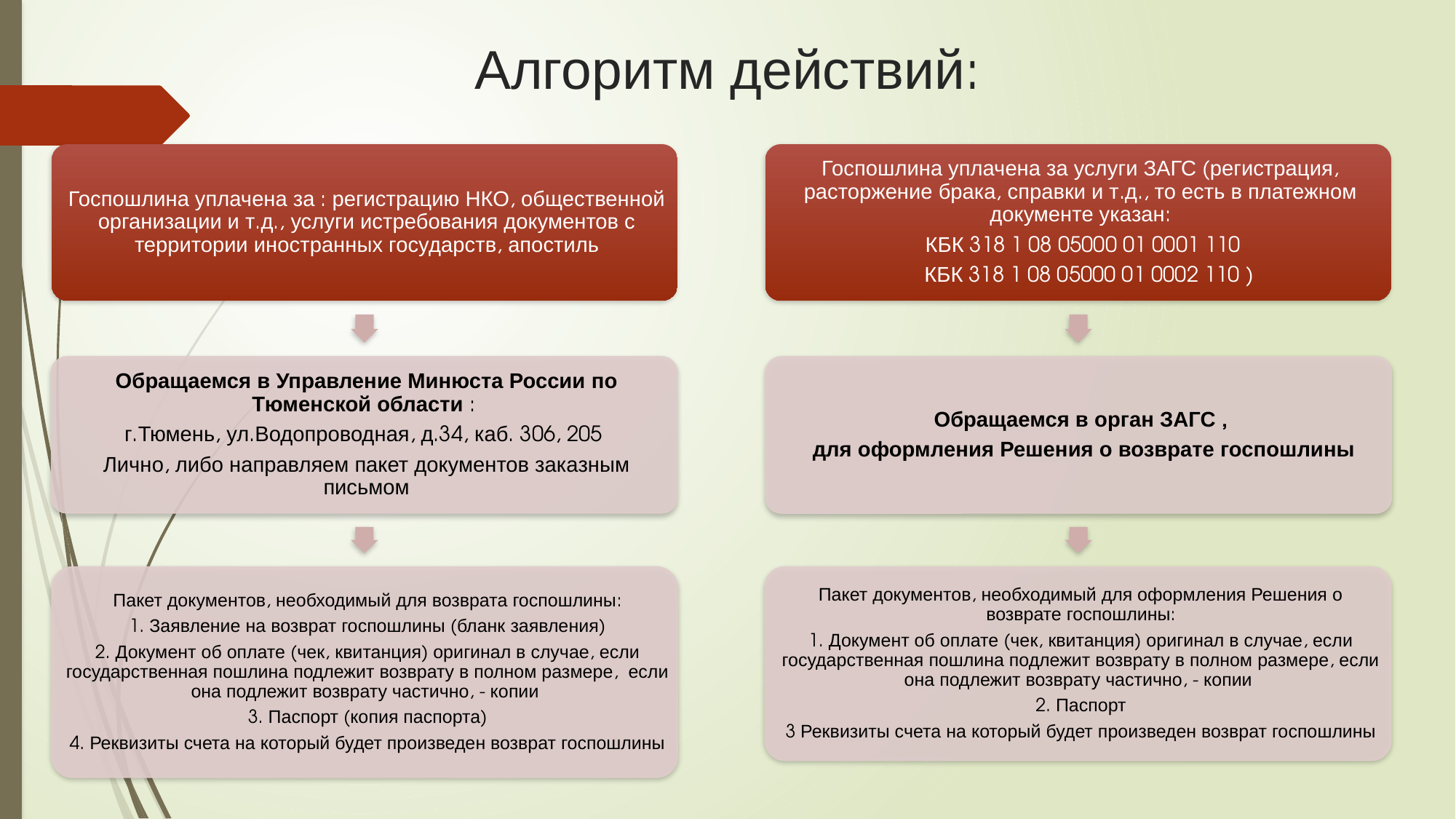

# Алгоритм действий:
Госпошлина уплачена за : регистрацию НКО, общественной организации и т.д., услуги истребования документов с территории иностранных государств, апостиль
Обращаемся в Управление Минюста России по Тюменской области :
г.Тюмень, ул.Водопроводная, д.34, каб. 306, 205
Лично, либо направляем пакет документов заказным письмом
Пакет документов, необходимый для возврата госпошлины:
1. Заявление на возврат госпошлины (бланк заявления)
2. Документ об оплате (чек, квитанция) оригинал в случае, если государственная пошлина подлежит возврату в полном размере,  если она подлежит возврату частично, - копии
3. Паспорт (копия паспорта)
4. Реквизиты счета на который будет произведен возврат госпошлины
Госпошлина уплачена за услуги ЗАГС (регистрация, расторжение брака, справки и т.д., то есть в платежном документе указан:
 КБК 318 1 08 05000 01 0001 110
   КБК 318 1 08 05000 01 0002 110 )
Обращаемся в орган ЗАГС ,
 для оформления Решения о возврате госпошлины
Пакет документов, необходимый для оформления Решения о возврате госпошлины:
1. Документ об оплате (чек, квитанция) оригинал в случае, если государственная пошлина подлежит возврату в полном размере, если она подлежит возврату частично, - копии
2. Паспорт
3 Реквизиты счета на который будет произведен возврат госпошлины